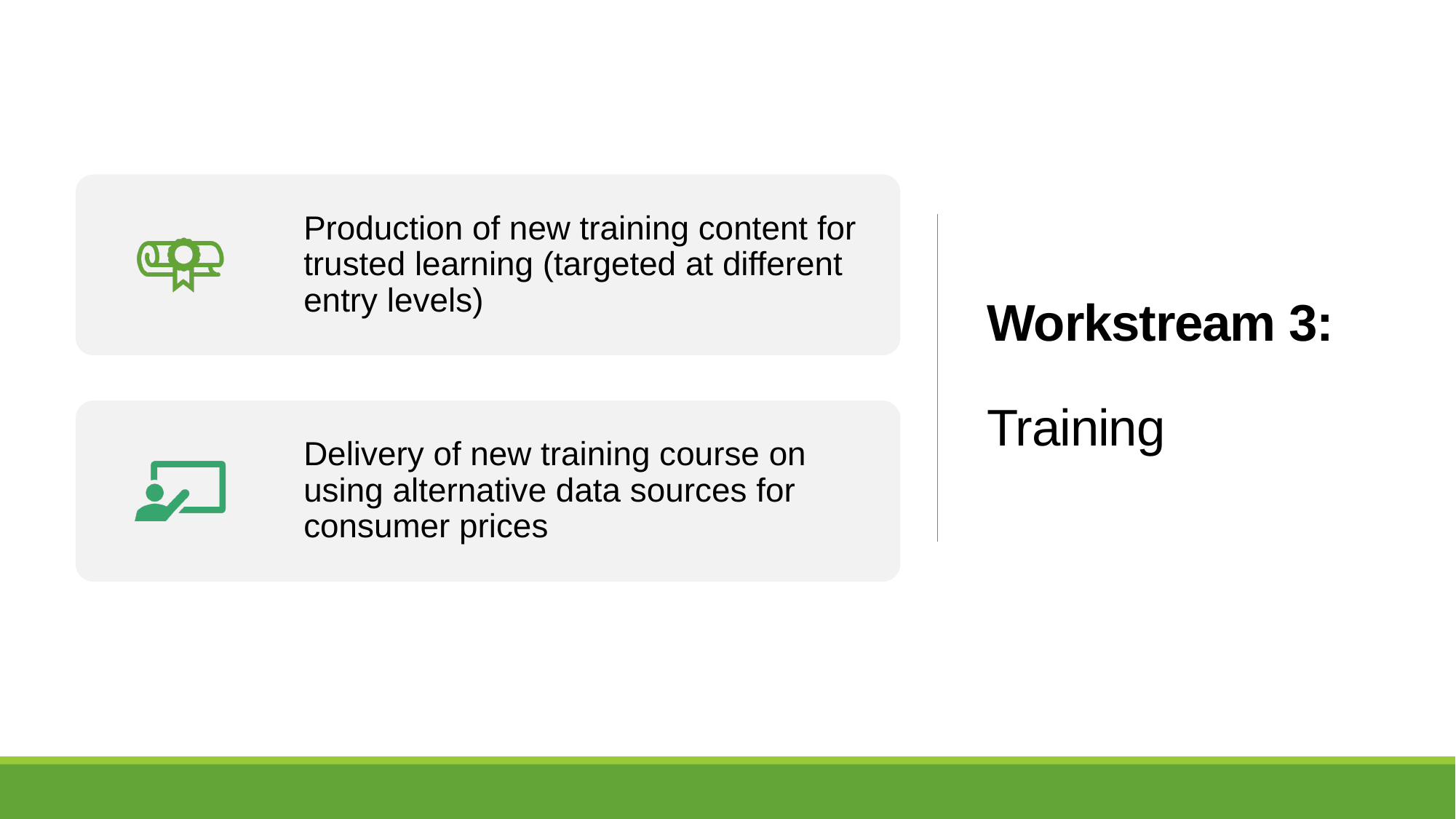

# Workstream 3: Training
Production of new training content for trusted learning (targeted at different entry levels)
Delivery of new training course on using alternative data sources for consumer prices